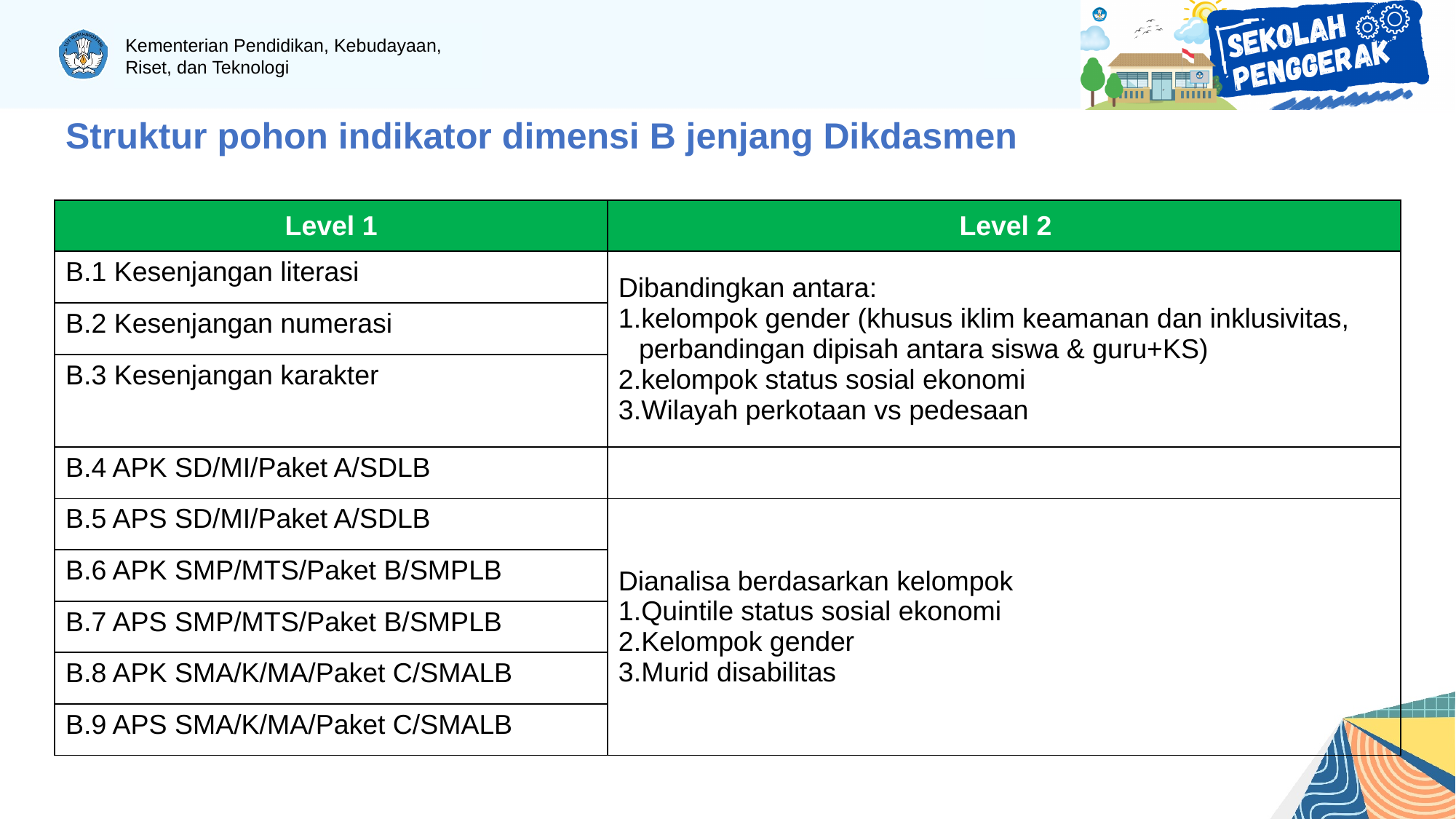

Struktur pohon indikator dimensi B jenjang Dikdasmen
| Level 1 | Level 2 |
| --- | --- |
| B.1 Kesenjangan literasi | Dibandingkan antara: kelompok gender (khusus iklim keamanan dan inklusivitas, perbandingan dipisah antara siswa & guru+KS) kelompok status sosial ekonomi Wilayah perkotaan vs pedesaan |
| B.2 Kesenjangan numerasi |  |
| B.3 Kesenjangan karakter |  |
| B.4 APK SD/MI/Paket A/SDLB |  |
| B.5 APS SD/MI/Paket A/SDLB | Dianalisa berdasarkan kelompok Quintile status sosial ekonomi Kelompok gender Murid disabilitas |
| B.6 APK SMP/MTS/Paket B/SMPLB |  |
| B.7 APS SMP/MTS/Paket B/SMPLB |  |
| B.8 APK SMA/K/MA/Paket C/SMALB |  |
| B.9 APS SMA/K/MA/Paket C/SMALB |  |